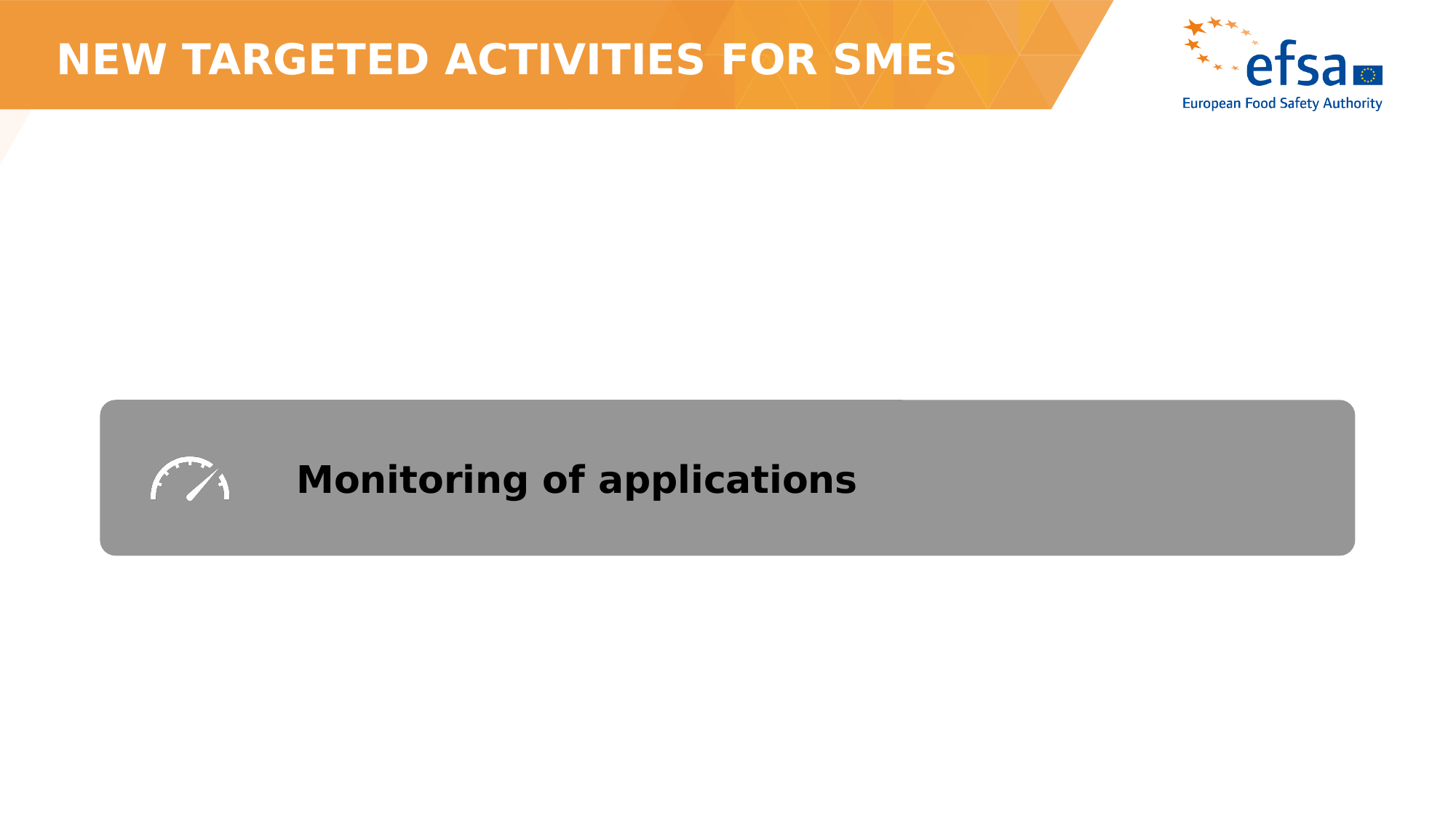

# NEW TARGETED ACTIVITIES FOR SMES
Monitoring of applications